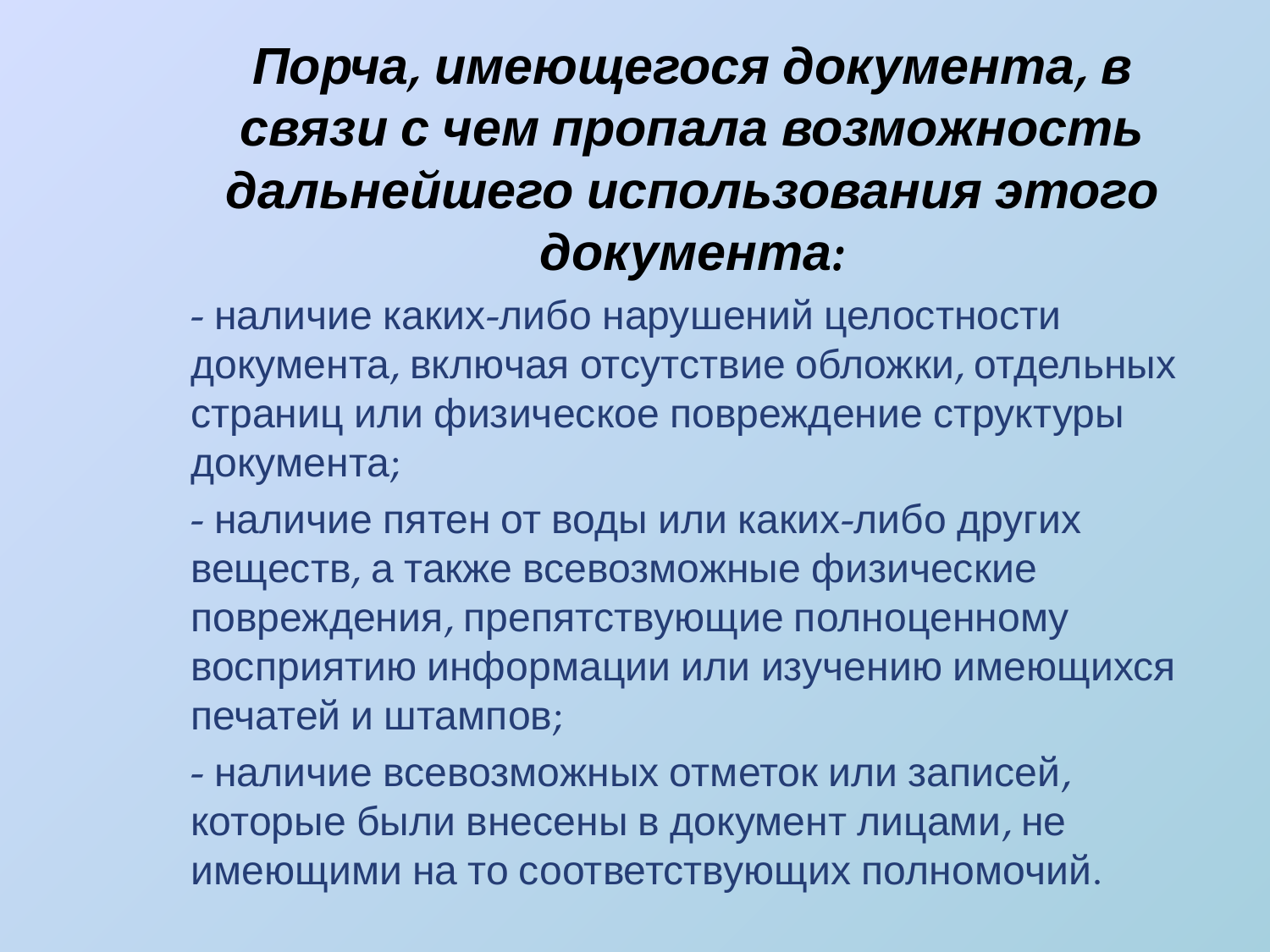

Порча, имеющегося документа, в связи с чем пропала возможность дальнейшего использования этого документа:
	- наличие каких-либо нарушений целостности документа, включая отсутствие обложки, отдельных страниц или физическое повреждение структуры документа;
	- наличие пятен от воды или каких-либо других веществ, а также всевозможные физические повреждения, препятствующие полноценному восприятию информации или изучению имеющихся печатей и штампов;
	- наличие всевозможных отметок или записей, которые были внесены в документ лицами, не имеющими на то соответствующих полномочий.

#